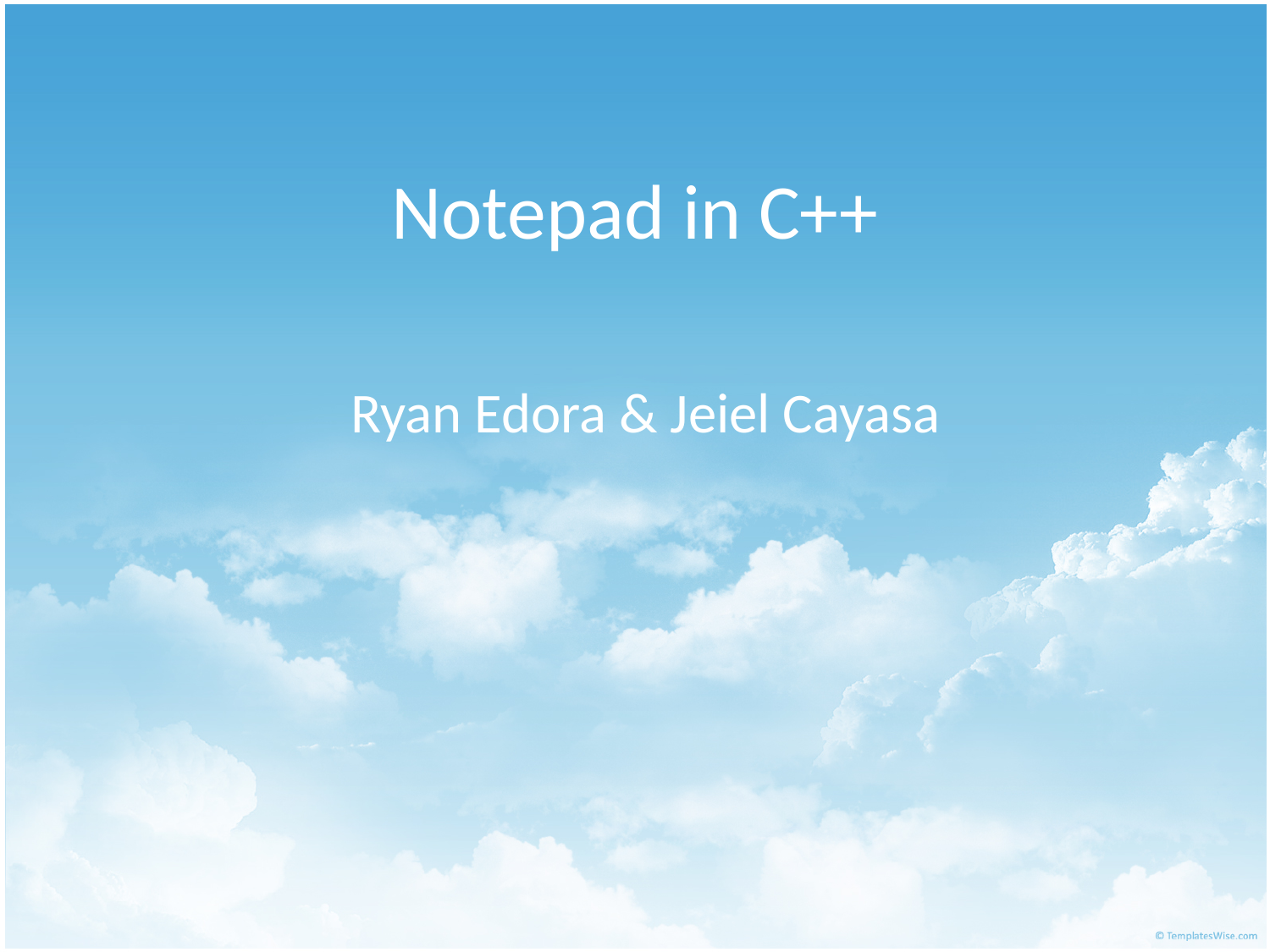

# Notepad in C++
Ryan Edora & Jeiel Cayasa